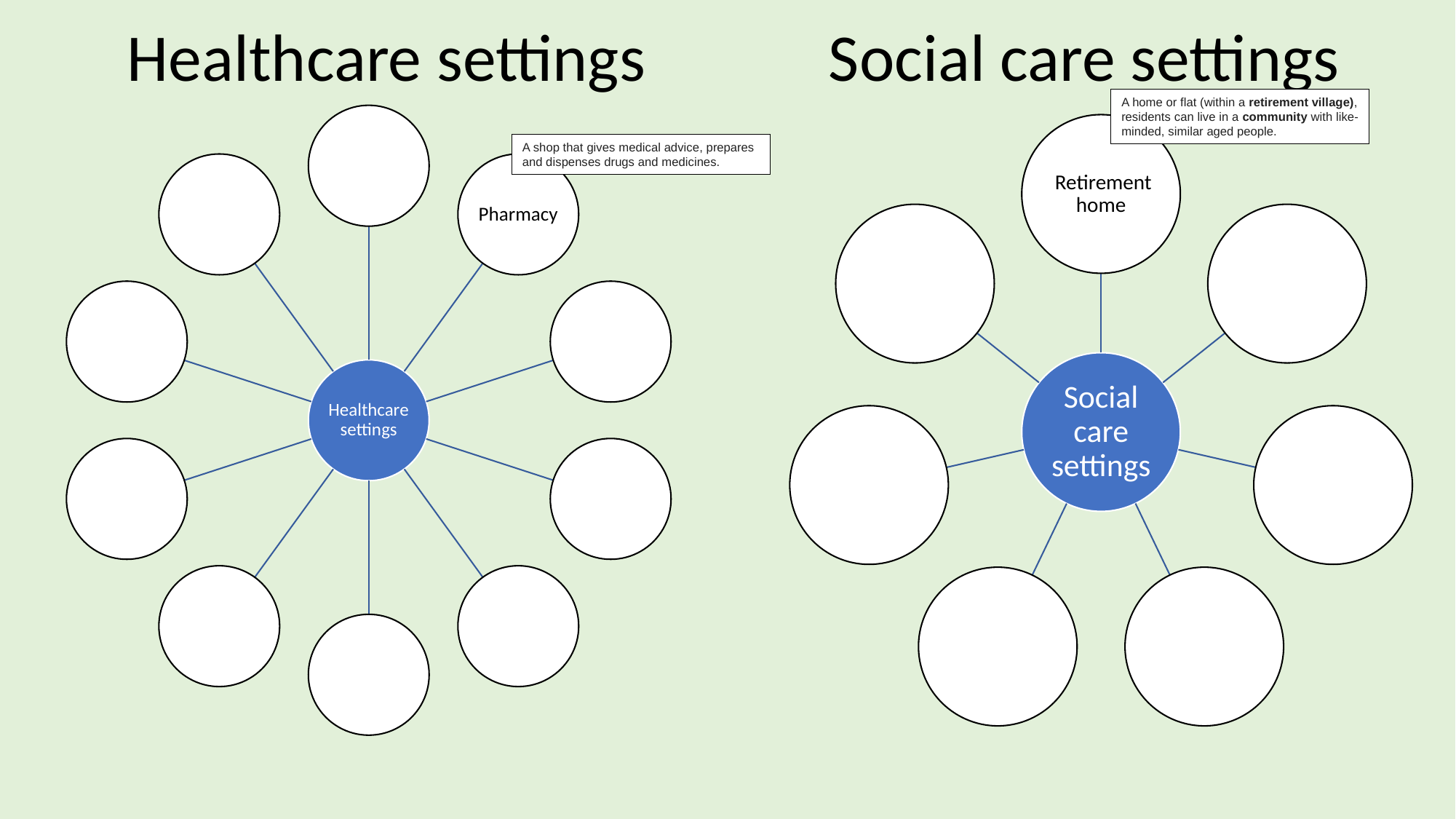

# Healthcare settings
Social care settings
A home or flat (within a retirement village), residents can live in a community with like-minded, similar aged people.
Healthcare settings

Pharmacy

Social care settings

 Retirement home

A shop that gives medical advice, prepares and dispenses drugs and medicines.